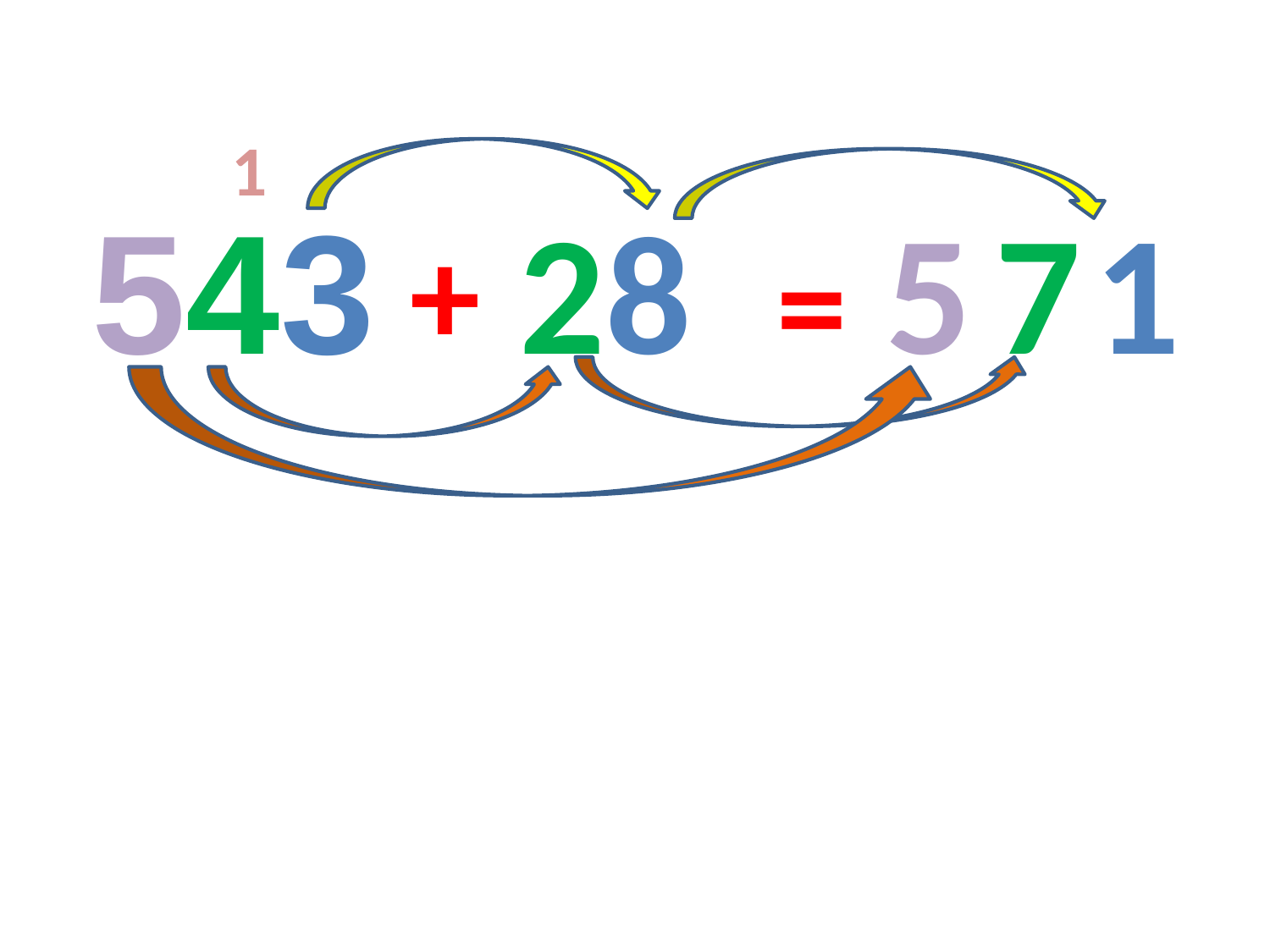

1

543
28
5
7
1
+
=